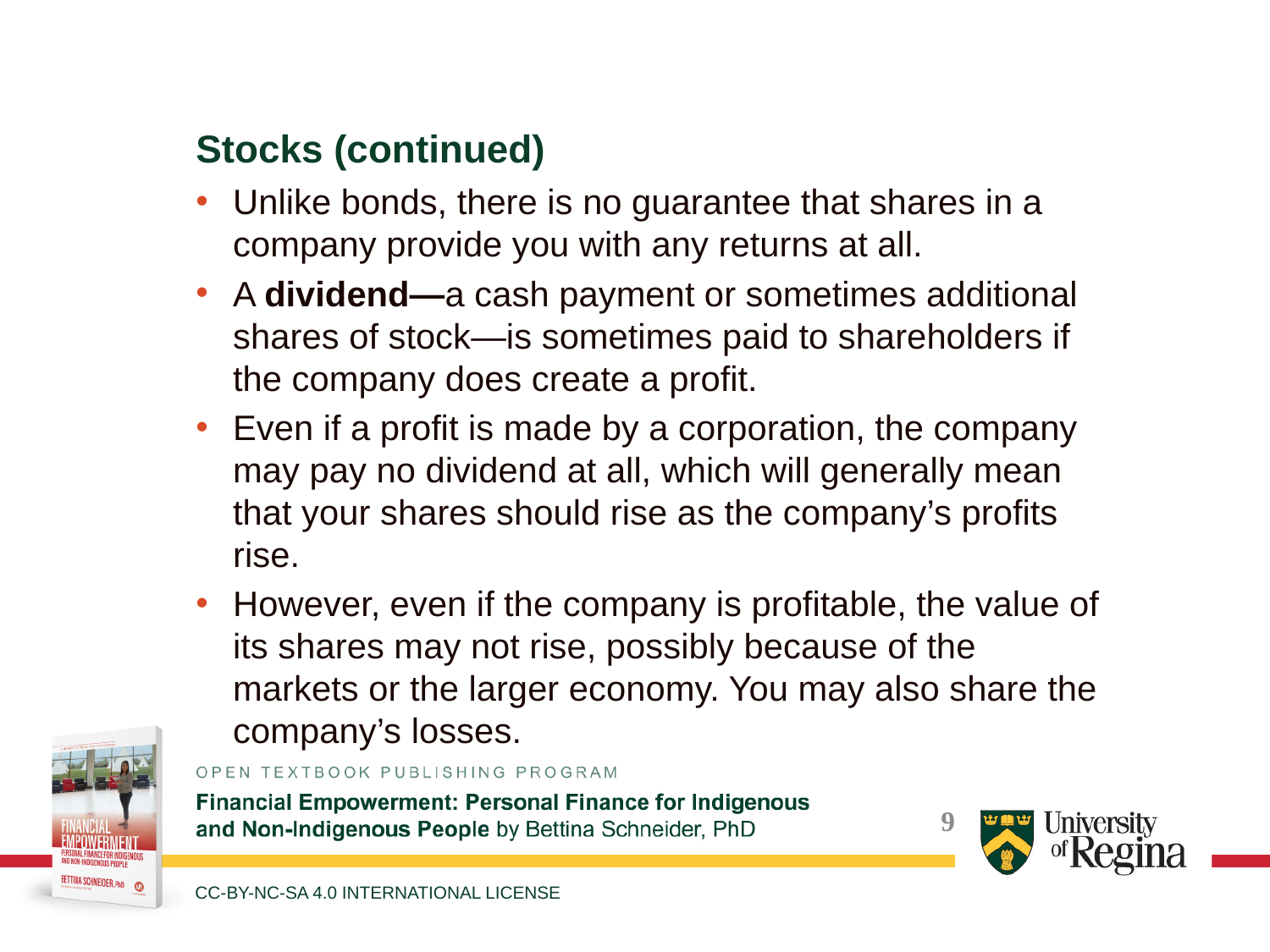

Stocks (continued)
Unlike bonds, there is no guarantee that shares in a company provide you with any returns at all.
A dividend—a cash payment or sometimes additional shares of stock—is sometimes paid to shareholders if the company does create a profit.
Even if a profit is made by a corporation, the company may pay no dividend at all, which will generally mean that your shares should rise as the company’s profits rise.
However, even if the company is profitable, the value of its shares may not rise, possibly because of the markets or the larger economy. You may also share the company’s losses.
CC-BY-NC-SA 4.0 INTERNATIONAL LICENSE